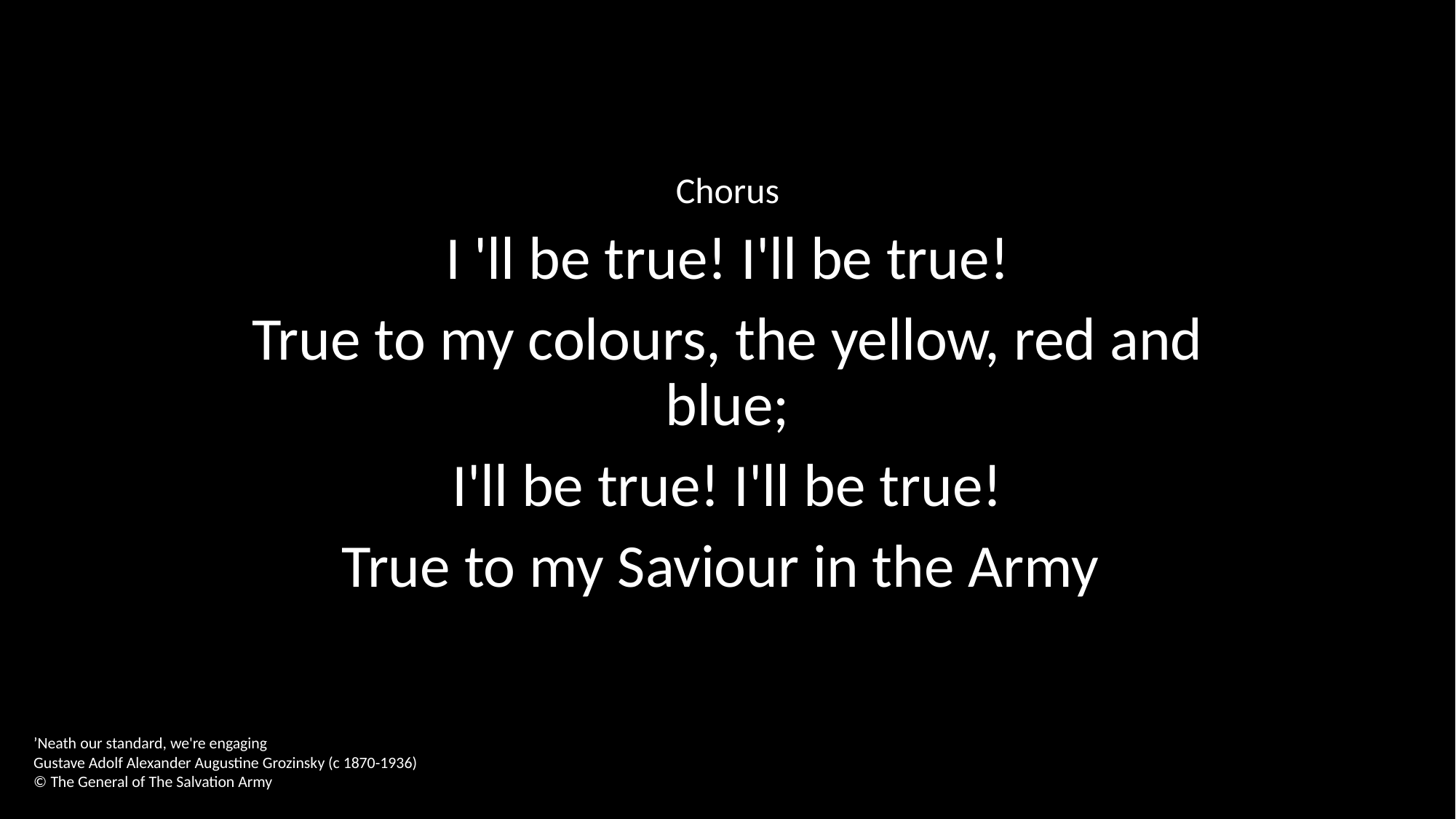

Chorus
I 'll be true! I'll be true!
True to my colours, the yellow, red and blue;
I'll be true! I'll be true!
True to my Saviour in the Army
’Neath our standard, we're engaging
Gustave Adolf Alexander Augustine Grozinsky (c 1870-1936)
© The General of The Salvation Army